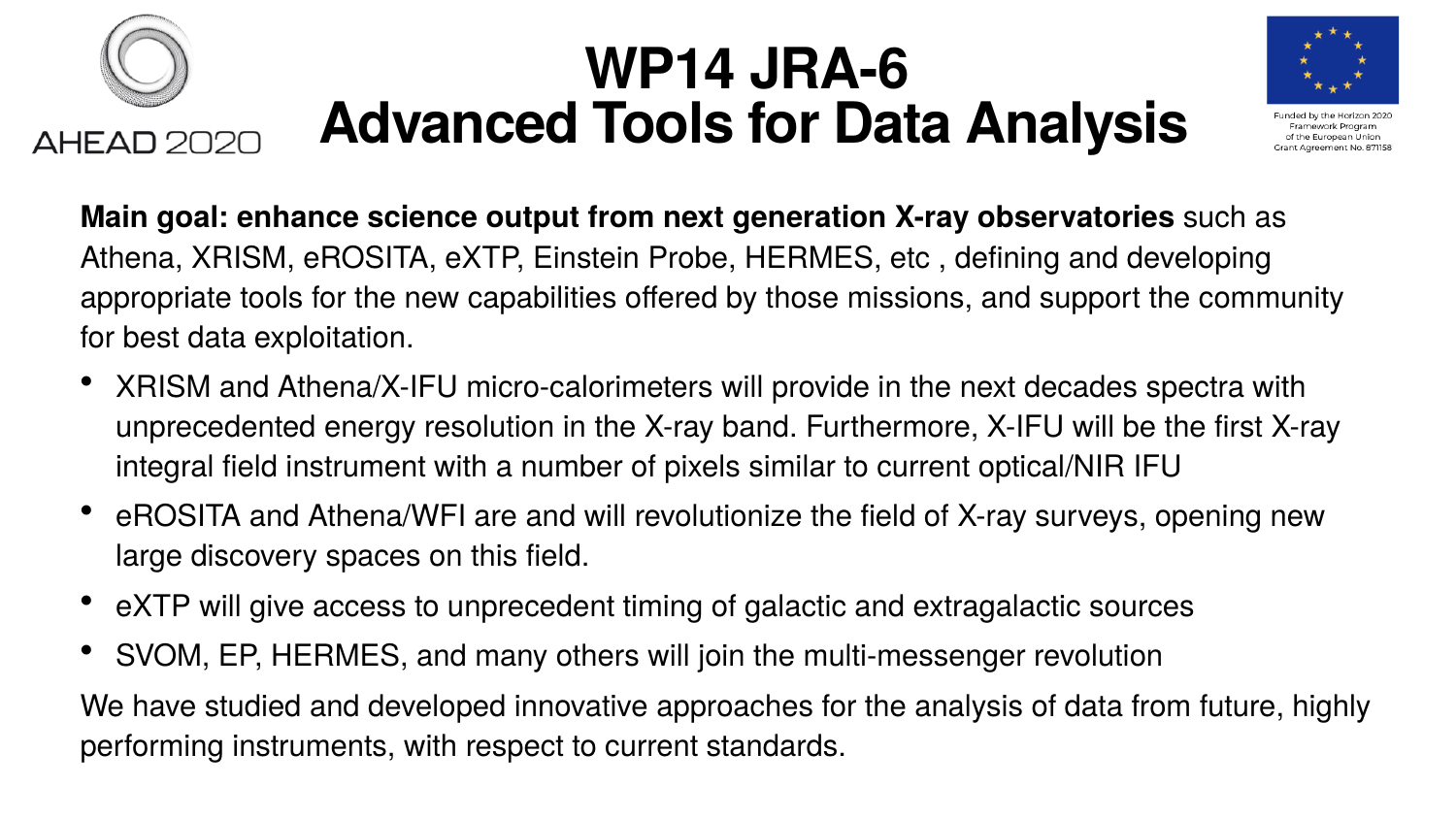

# WP14 JRA-6 Advanced Tools for Data Analysis
Main goal: enhance science output from next generation X-ray observatories such as Athena, XRISM, eROSITA, eXTP, Einstein Probe, HERMES, etc , defining and developing appropriate tools for the new capabilities offered by those missions, and support the community for best data exploitation.
XRISM and Athena/X-IFU micro-calorimeters will provide in the next decades spectra with unprecedented energy resolution in the X-ray band. Furthermore, X-IFU will be the first X-ray integral field instrument with a number of pixels similar to current optical/NIR IFU
eROSITA and Athena/WFI are and will revolutionize the field of X-ray surveys, opening new large discovery spaces on this field.
eXTP will give access to unprecedent timing of galactic and extragalactic sources
SVOM, EP, HERMES, and many others will join the multi-messenger revolution
We have studied and developed innovative approaches for the analysis of data from future, highly performing instruments, with respect to current standards.